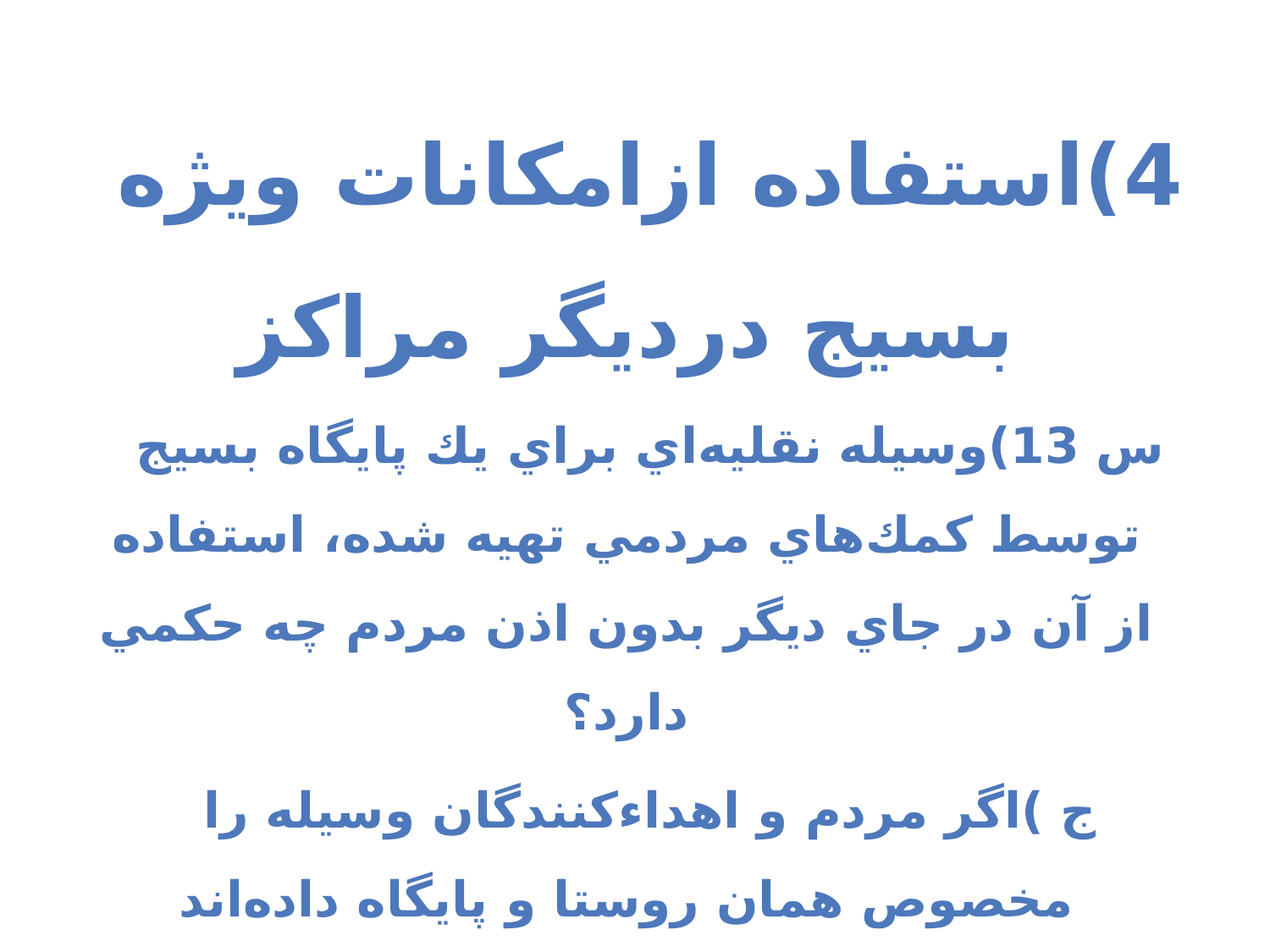

4)استفاده ازامکانات ویژه بسیج دردیگر مراکز
س 13)وسيله نقليه‌اي براي يك پايگاه بسيج توسط كمك‌هاي مردمي تهيه شده،‌ استفاده از آن در جاي ديگر بدون اذن مردم چه حكمي دارد؟
ج )اگر مردم و اهداءكنندگان وسيله را مخصوص همان روستا و پايگاه داده‌اند استفاده در غير آن جايز نيست.